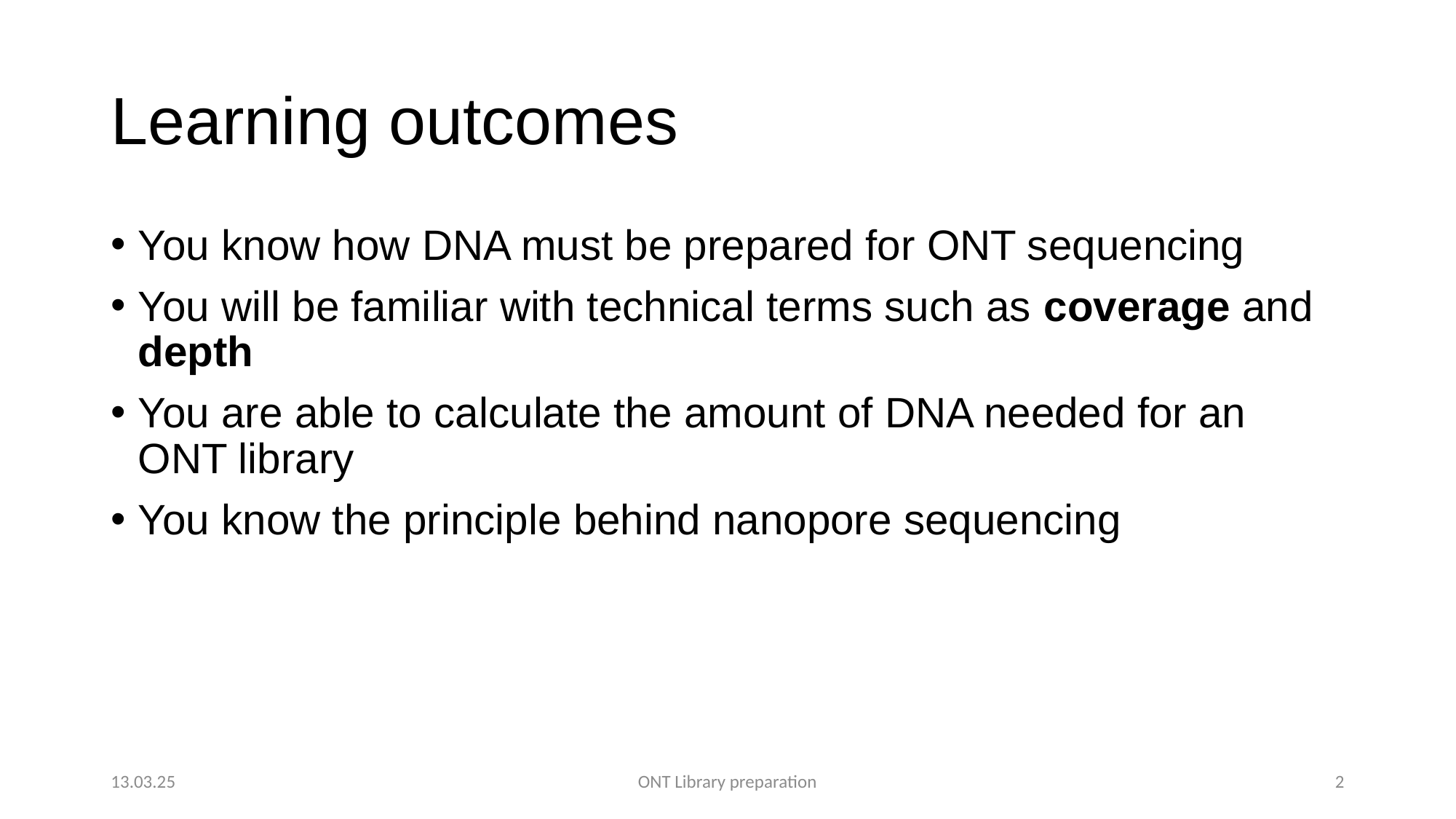

# Learning outcomes
You know how DNA must be prepared for ONT sequencing
You will be familiar with technical terms such as coverage and depth
You are able to calculate the amount of DNA needed for an ONT library
You know the principle behind nanopore sequencing

13.03.25
ONT Library preparation
2